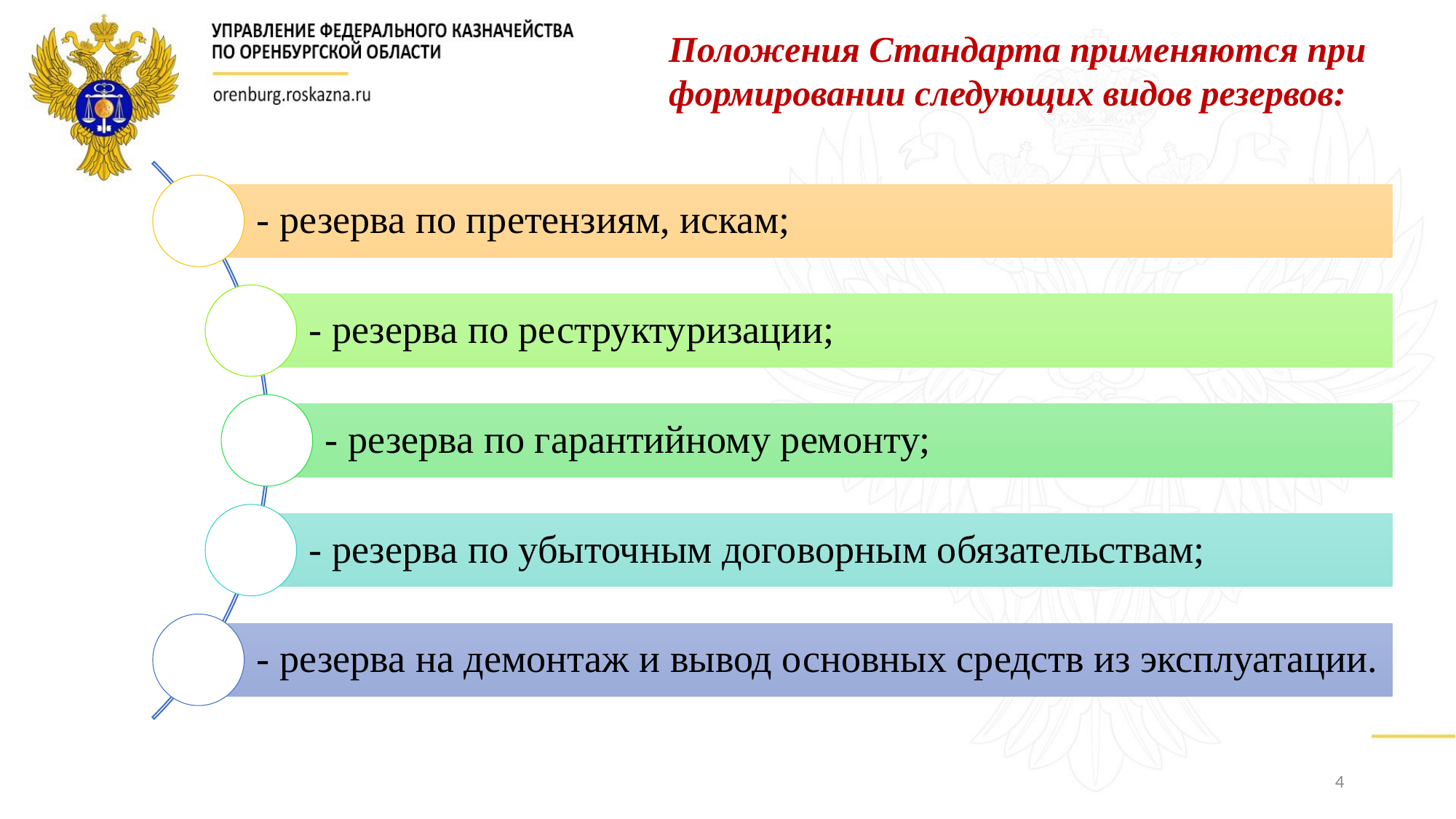

Положения Стандарта применяются при формировании следующих видов резервов:
- резерва по претензиям, искам;
- резерва по реструктуризации;
- резерва по гарантийному ремонту;
- резерва по убыточным договорным обязательствам;
- резерва на демонтаж и вывод основных средств из эксплуатации.
4